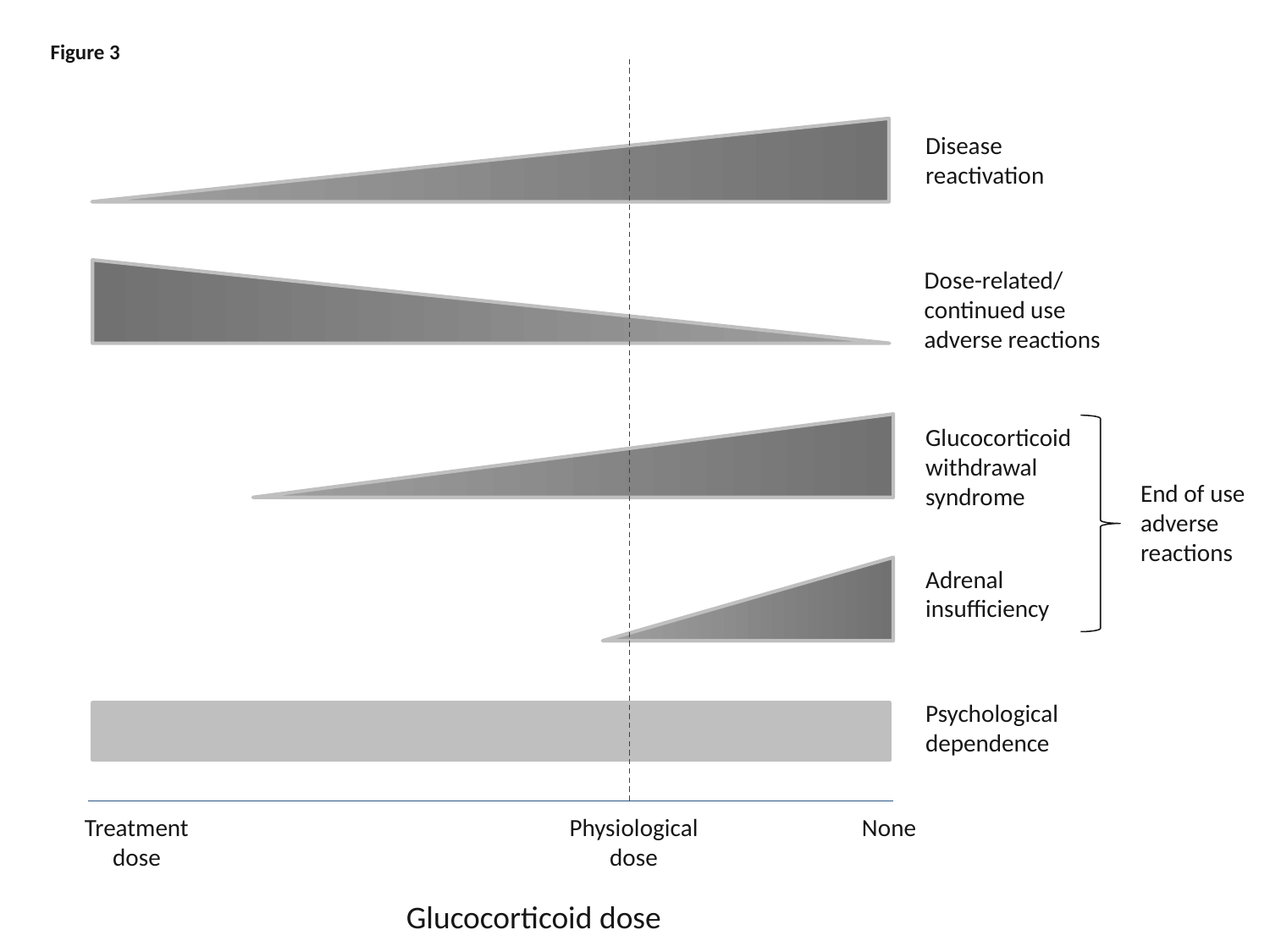

Figure 3

Disease reactivation
Dose-related/ continued use adverse reactions

Glucocorticoid withdrawal syndrome

End of use adverse reactions

Adrenal insufficiency
Psychological dependence

Treatment dose
Physiological dose
None
Glucocorticoid dose